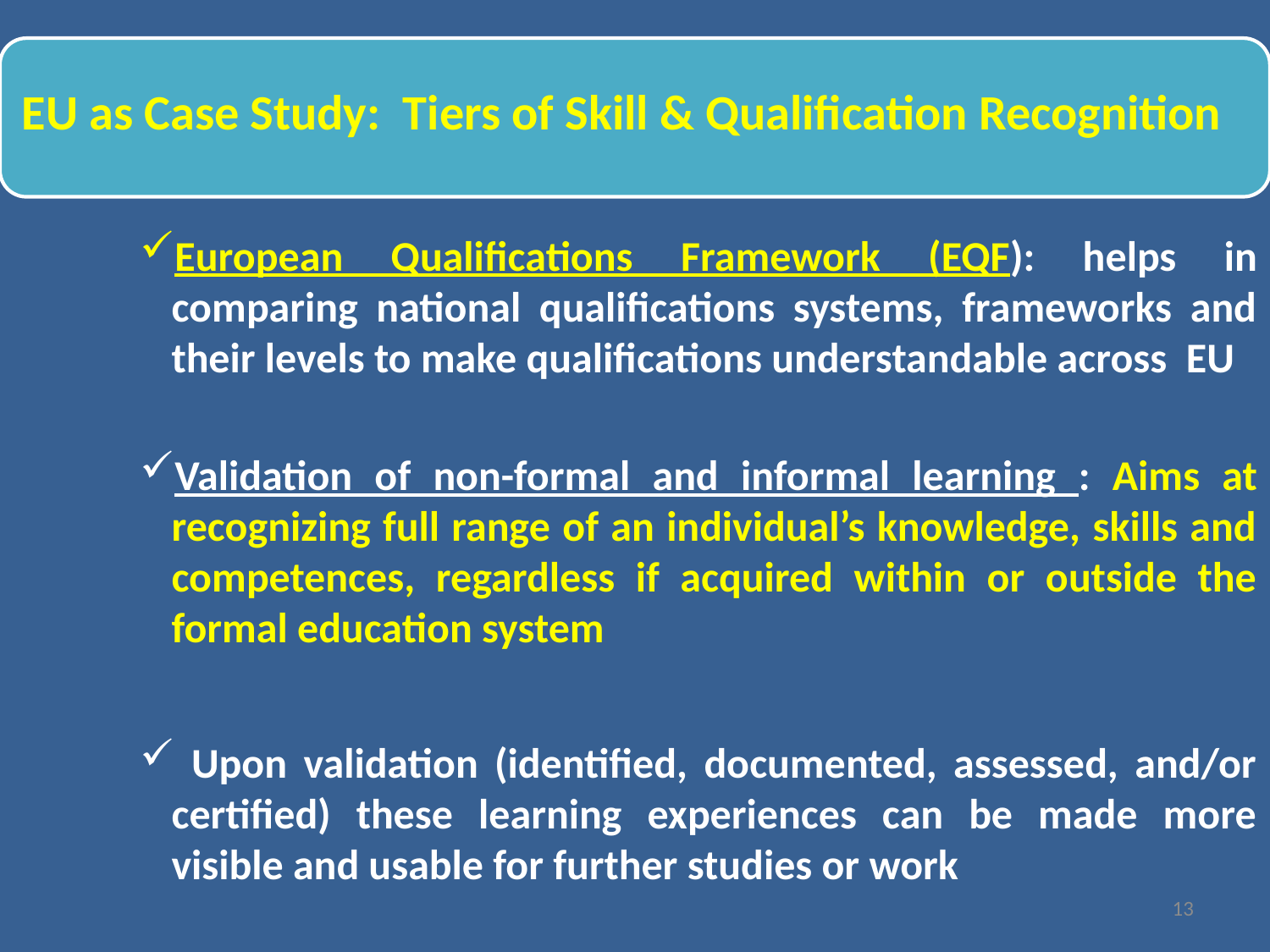

EU as Case Study:  Tiers of Skill & Qualification Recognition
European Qualifications Framework (EQF): helps in comparing national qualifications systems, frameworks and their levels to make qualifications understandable across  EU

Validation of non-formal and informal learning : Aims at recognizing full range of an individual’s knowledge, skills and competences, regardless if acquired within or outside the formal education system

 Upon validation (identified, documented, assessed, and/or certified) these learning experiences can be made more visible and usable for further studies or work

Validation  will be from 2018, guidelines for implementation of these arrangements in the member countries  have been developed

13